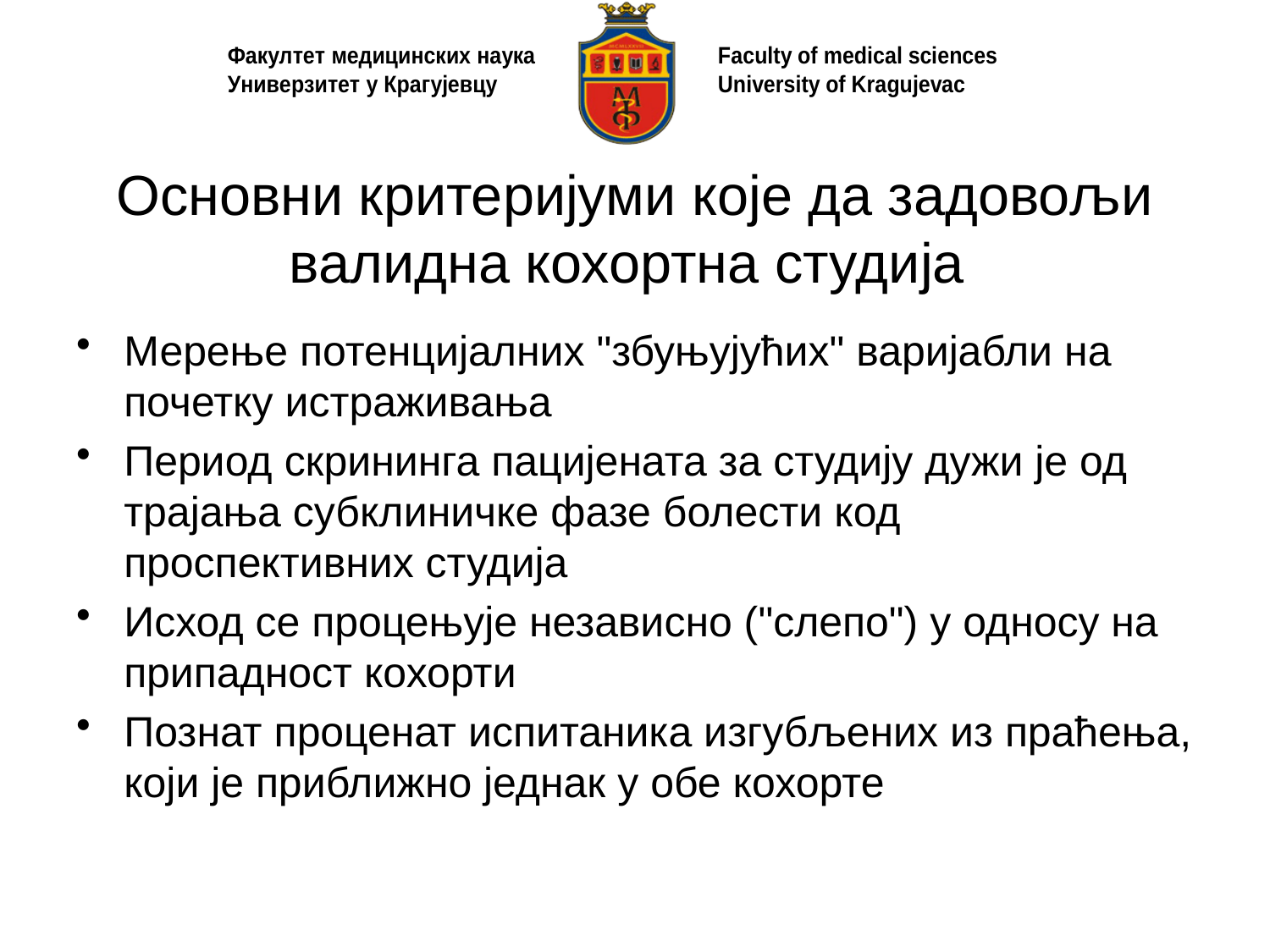

# Основни критеријуми које да задовољи валидна кохортна студија
Мерење потенцијалних "збуњујућих" варијабли на почетку истраживања
Период скрининга пацијената за студију дужи је од трајања субклиничке фазе болести код проспективних студија
Исход се процењује независно ("слепо") у односу на припадност кохорти
Познат проценат испитаника изгубљених из праћења, који је приближно једнак у обе кохорте